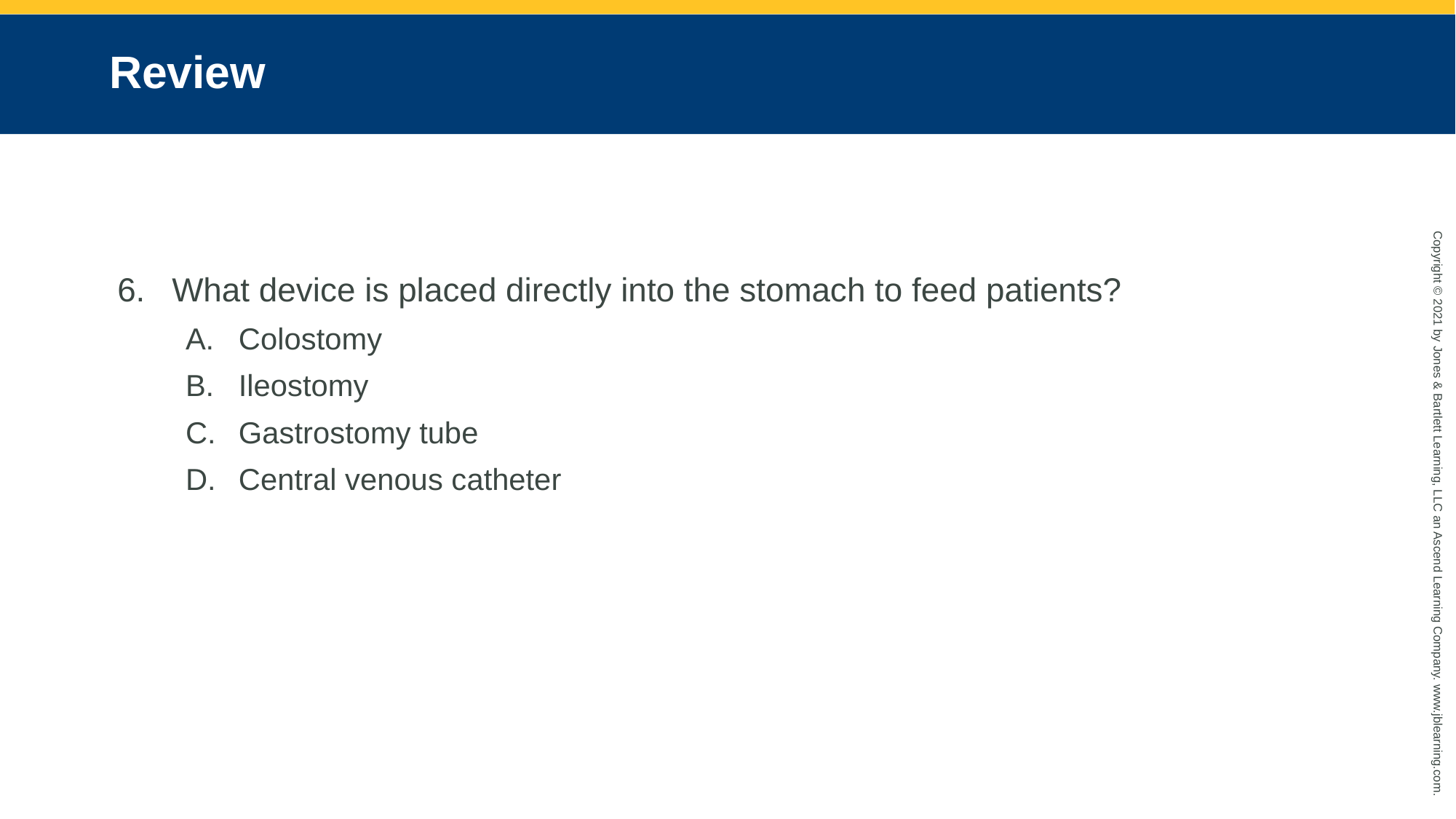

# Review
What device is placed directly into the stomach to feed patients?
Colostomy
Ileostomy
Gastrostomy tube
Central venous catheter